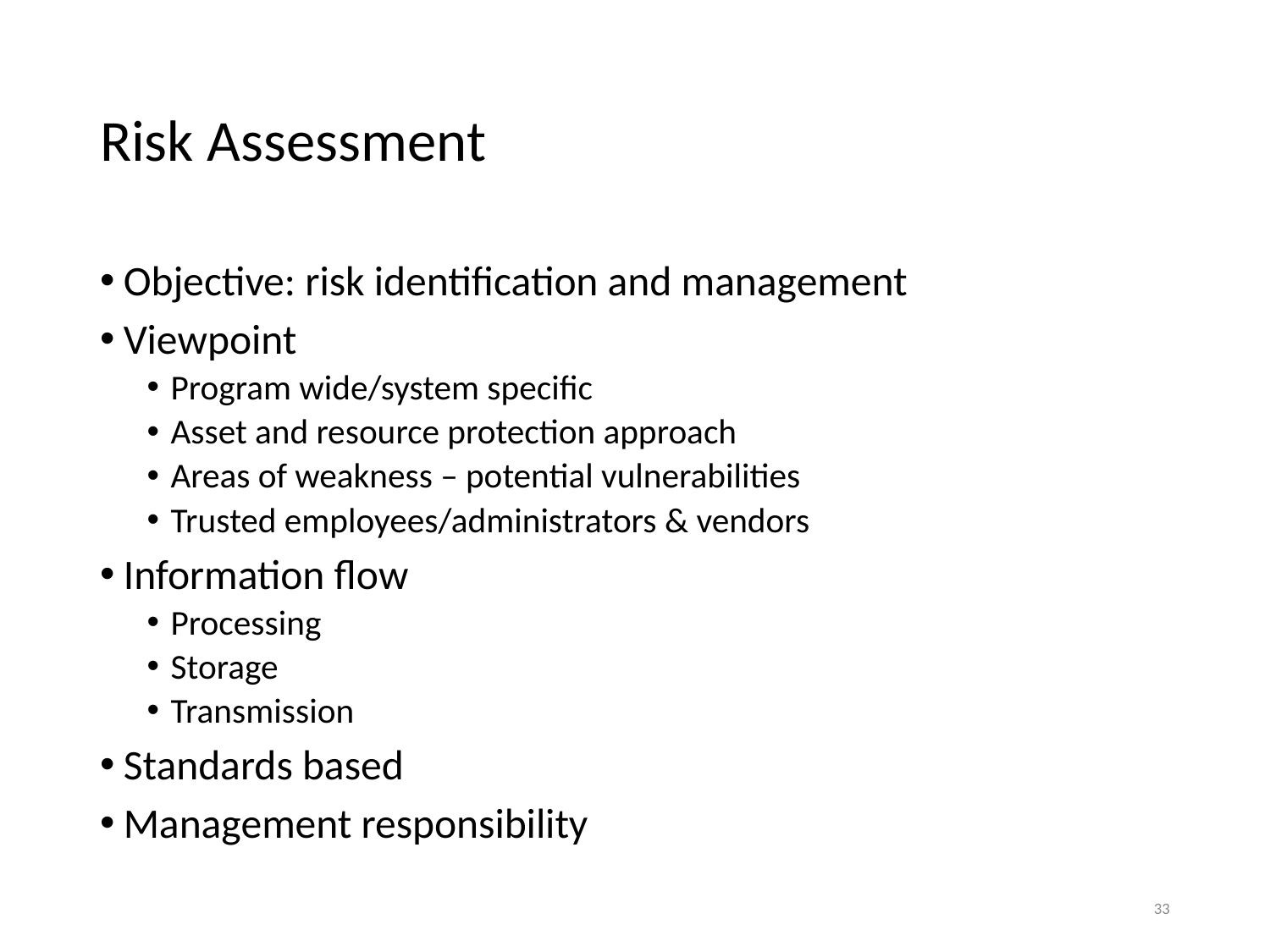

# Risk Assessment
Objective: risk identification and management
Viewpoint
Program wide/system specific
Asset and resource protection approach
Areas of weakness – potential vulnerabilities
Trusted employees/administrators & vendors
Information flow
Processing
Storage
Transmission
Standards based
Management responsibility
33